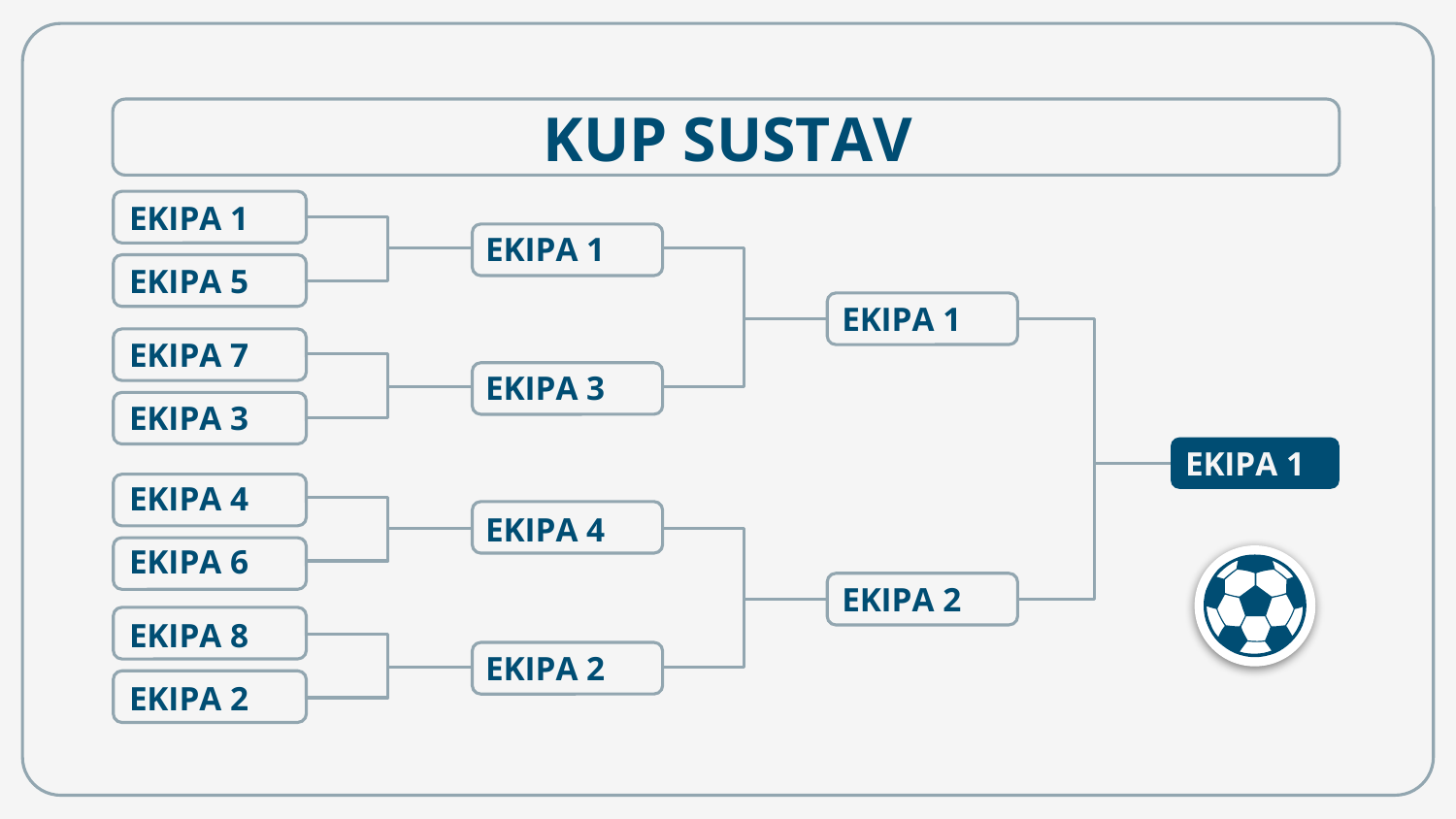

# KUP SUSTAV

EKIPA 1

EKIPA 1

EKIPA 5

EKIPA 1

EKIPA 7

EKIPA 3

EKIPA 3

EKIPA 1

EKIPA 4

EKIPA 4

EKIPA 6

EKIPA 2

EKIPA 8

EKIPA 2

EKIPA 2